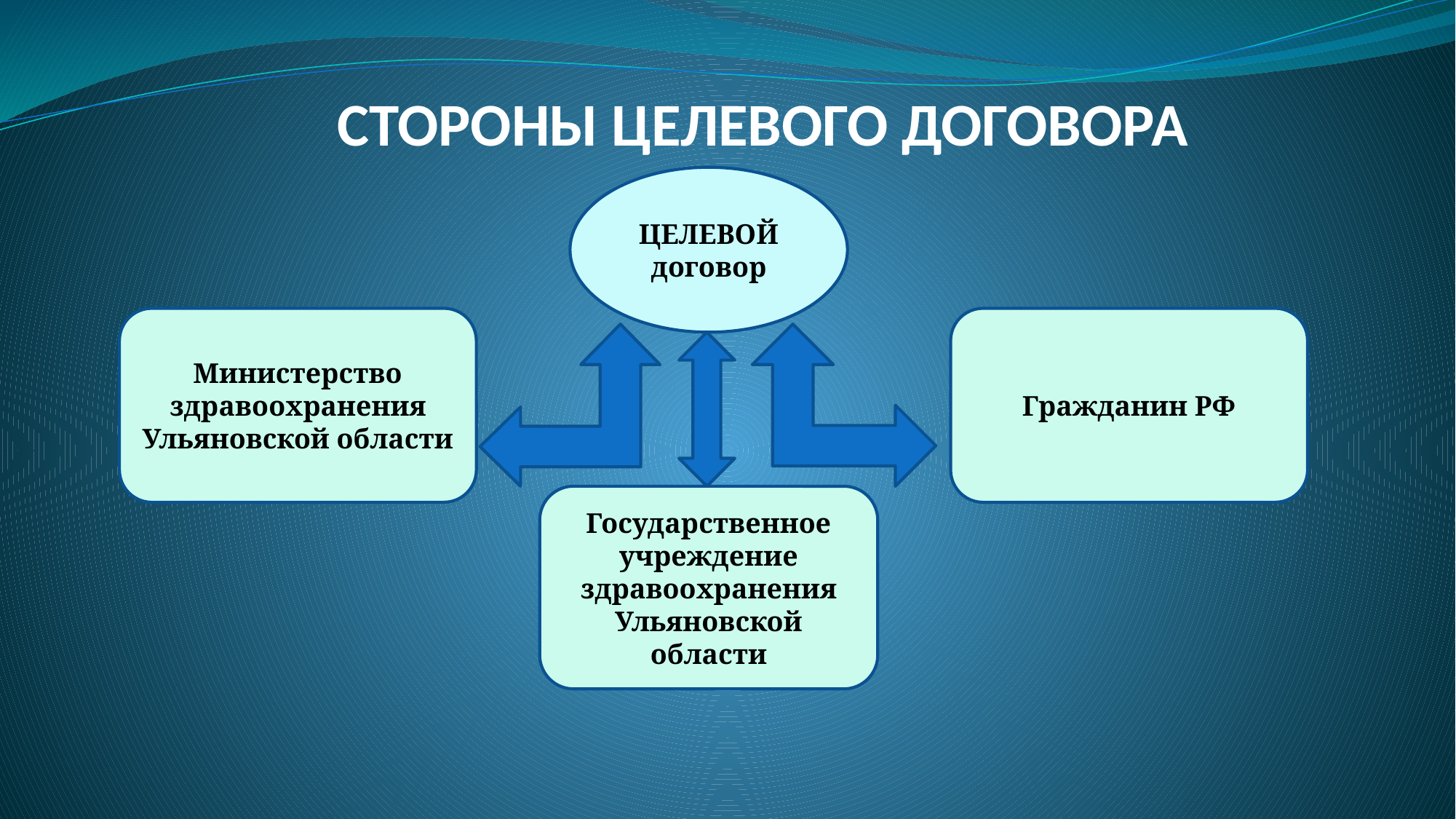

# СТОРОНЫ ЦЕЛЕВОГО ДОГОВОРА
ЦЕЛЕВОЙ договор
Гражданин РФ
Министерство здравоохранения Ульяновской области

Государственное учреждение здравоохранения Ульяновской области